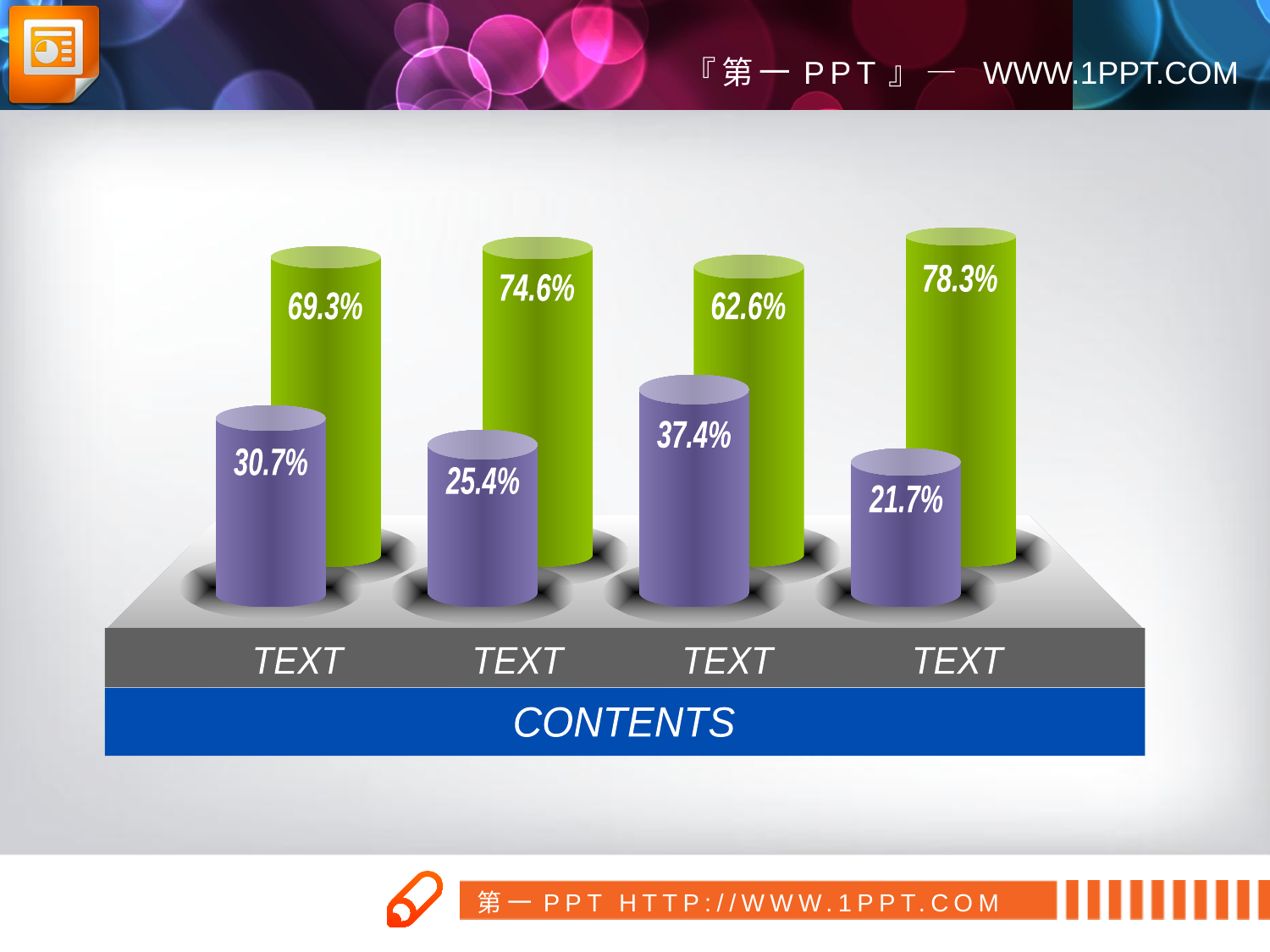

78.3%
74.6%
69.3%
62.6%

37.4%

30.7%
25.4%
21.7%

TEXT
TEXT
TEXT
TEXT

CONTENTS